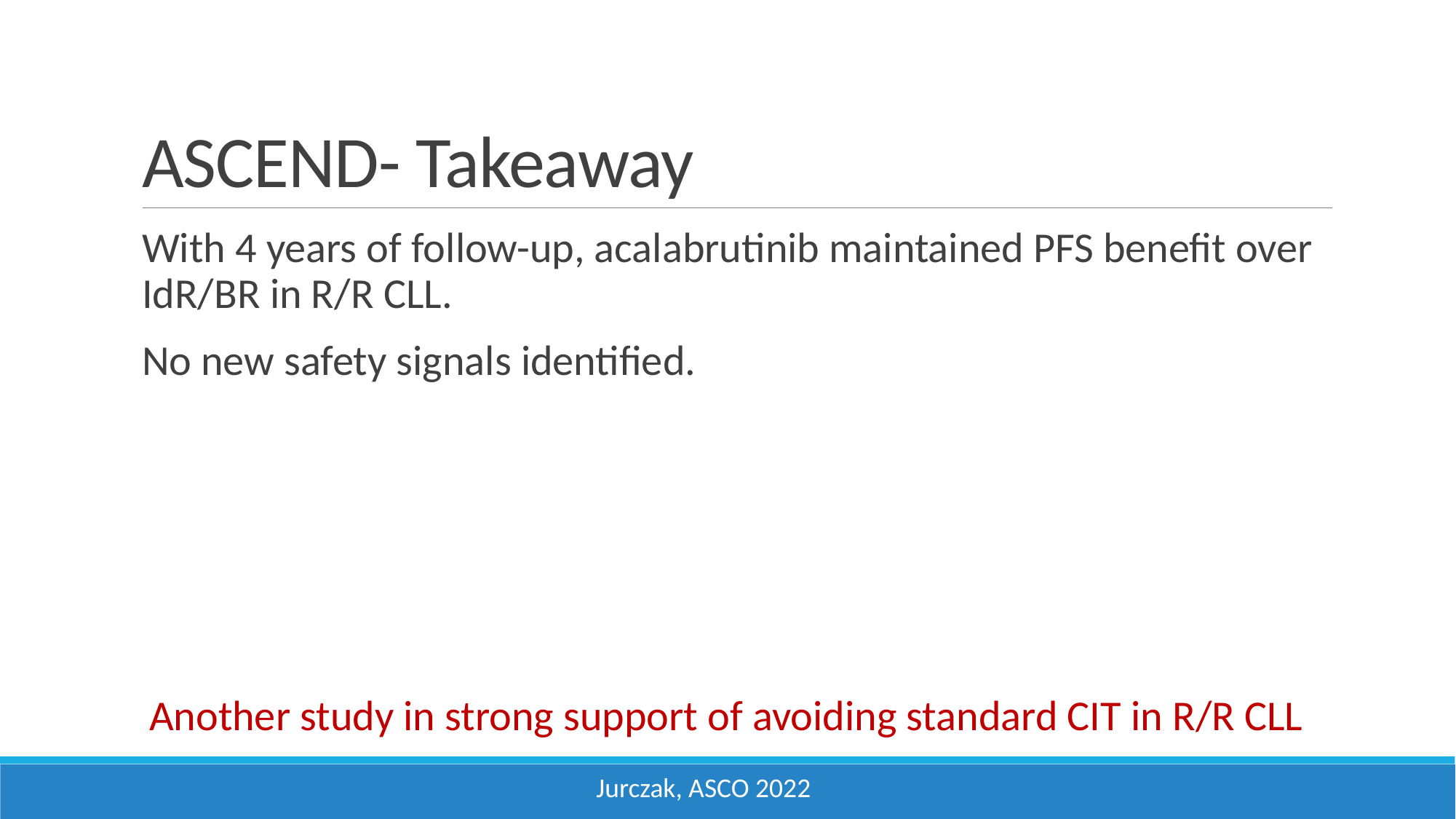

# ASCEND- Takeaway
With 4 years of follow-up, acalabrutinib maintained PFS benefit over IdR/BR in R/R CLL.
No new safety signals identified.
Another study in strong support of avoiding standard CIT in R/R CLL
Jurczak, ASCO 2022